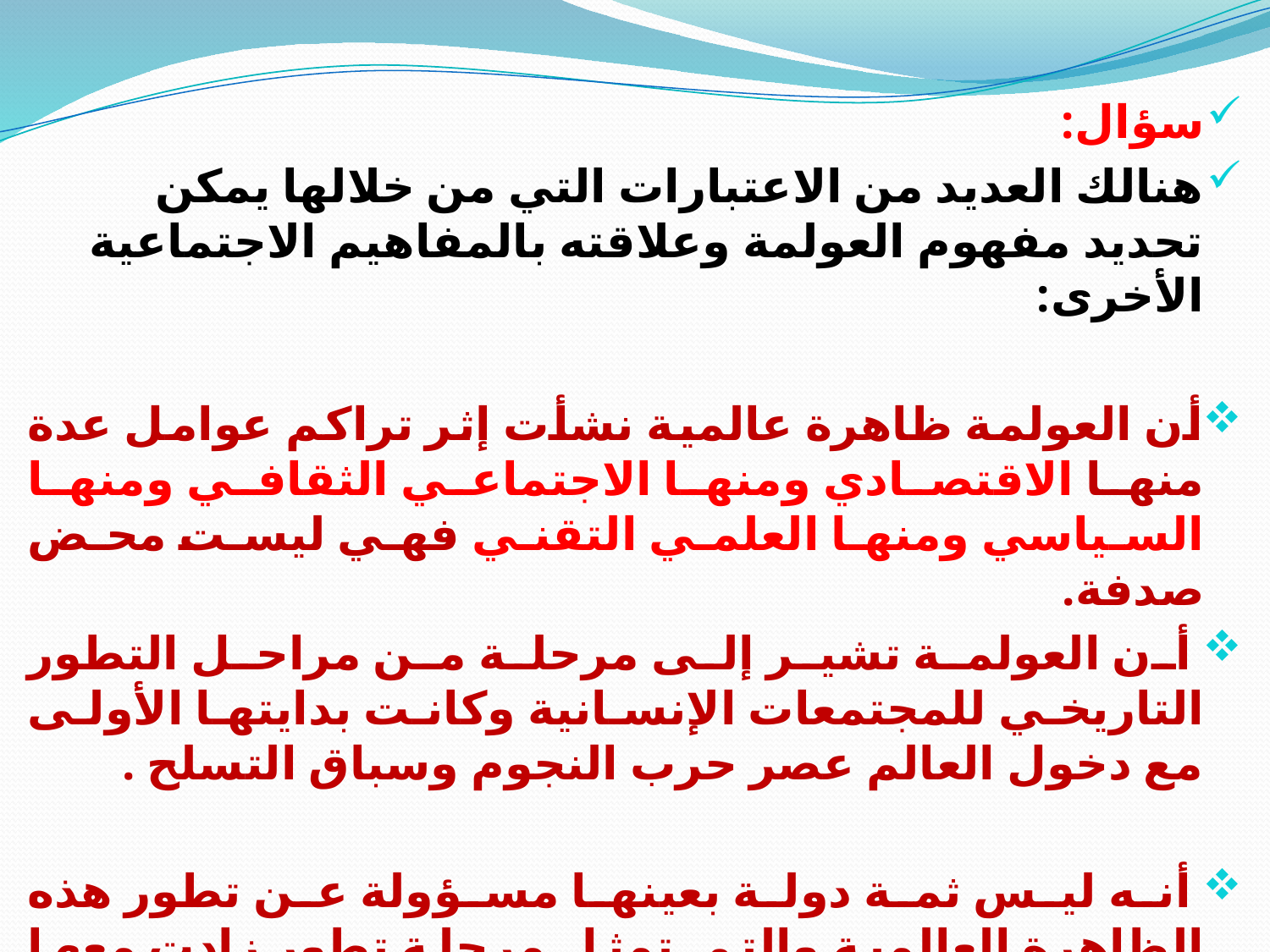

سؤال:
هنالك العديد من الاعتبارات التي من خلالها يمكن تحديد مفهوم العولمة وعلاقته بالمفاهيم الاجتماعية الأخرى:

أن العولمة ظاهرة عالمية نشأت إثر تراكم عوامل عدة منها الاقتصادي ومنها الاجتماعي الثقافي ومنها السياسي ومنها العلمي التقني فهي ليست محض صدفة.
 أن العولمة تشير إلى مرحلة من مراحل التطور التاريخي للمجتمعات الإنسانية وكانت بدايتها الأولى مع دخول العالم عصر حرب النجوم وسباق التسلح .

 أنه ليس ثمة دولة بعينها مسؤولة عن تطور هذه الظاهرة العالمية والتي تمثل مرحلة تطور زادت معها درجة تعقيد الحياة الاجتماعية .